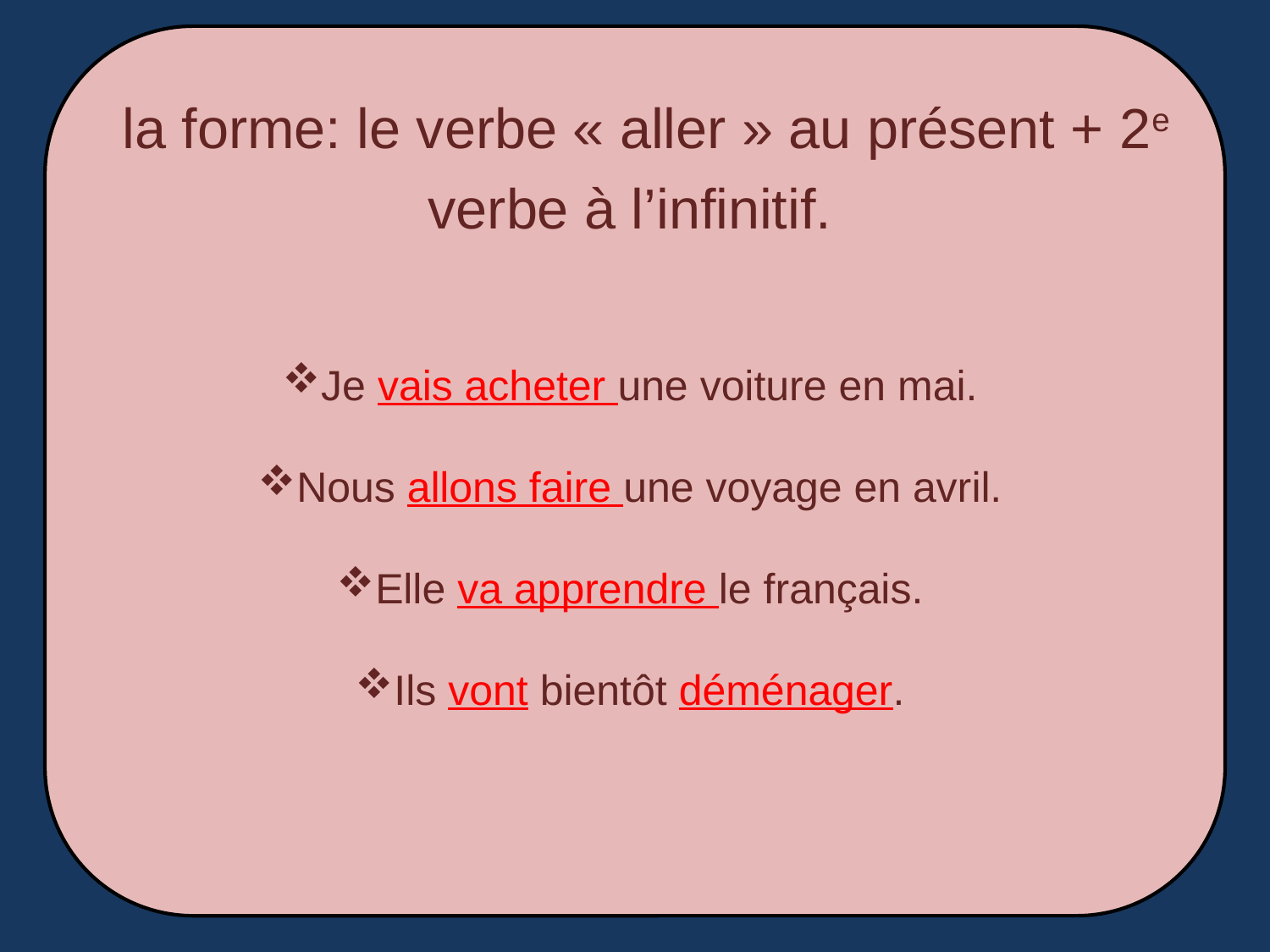

la forme: le verbe « aller » au présent + 2e verbe à l’infinitif.

Je vais acheter une voiture en mai.
Nous allons faire une voyage en avril.
Elle va apprendre le français.
Ils vont bientôt déménager.